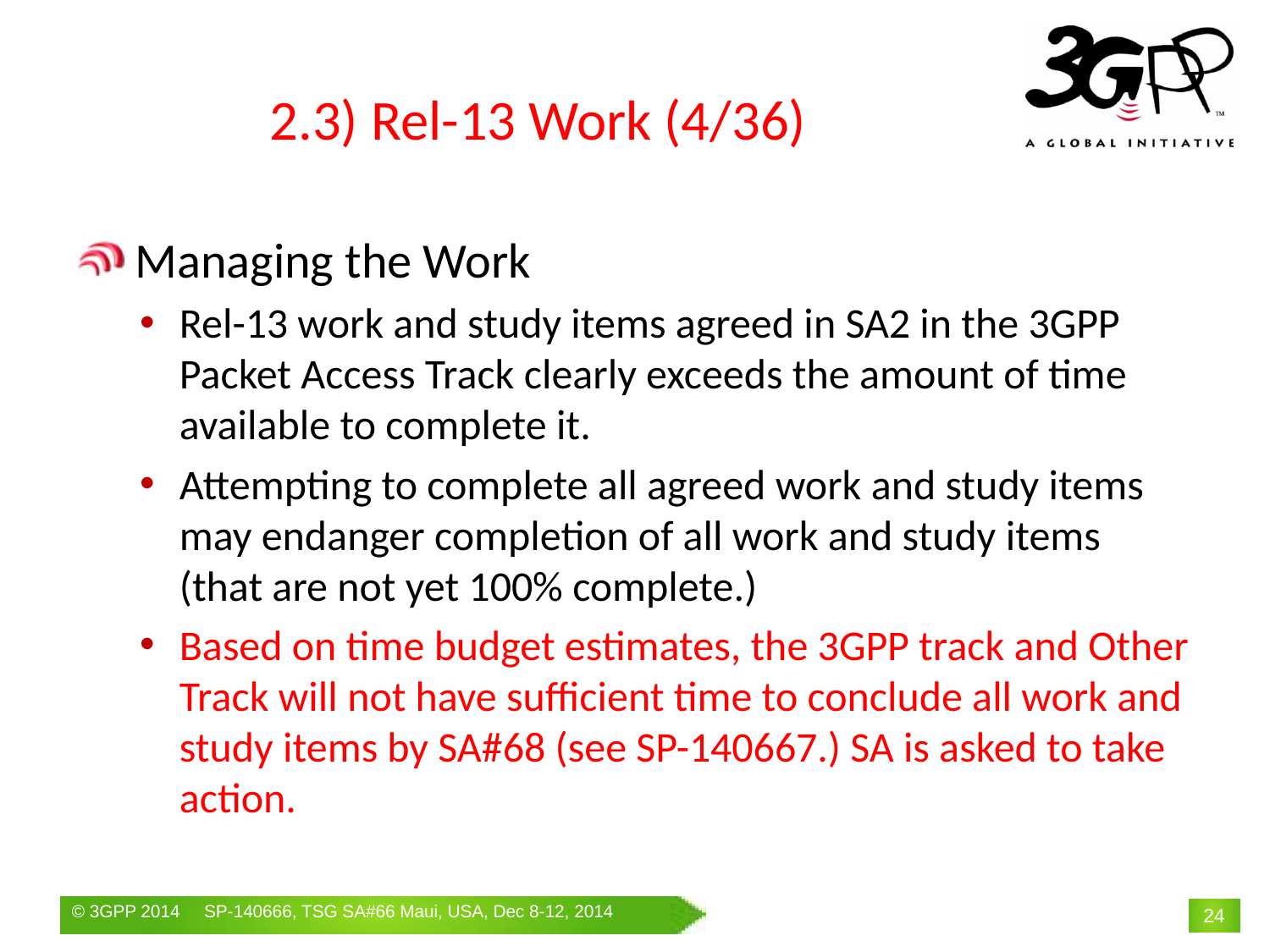

# 2.3) Rel-13 Work (4/36)
 Managing the Work
Rel-13 work and study items agreed in SA2 in the 3GPP Packet Access Track clearly exceeds the amount of time available to complete it.
Attempting to complete all agreed work and study items may endanger completion of all work and study items (that are not yet 100% complete.)
Based on time budget estimates, the 3GPP track and Other Track will not have sufficient time to conclude all work and study items by SA#68 (see SP-140667.) SA is asked to take action.